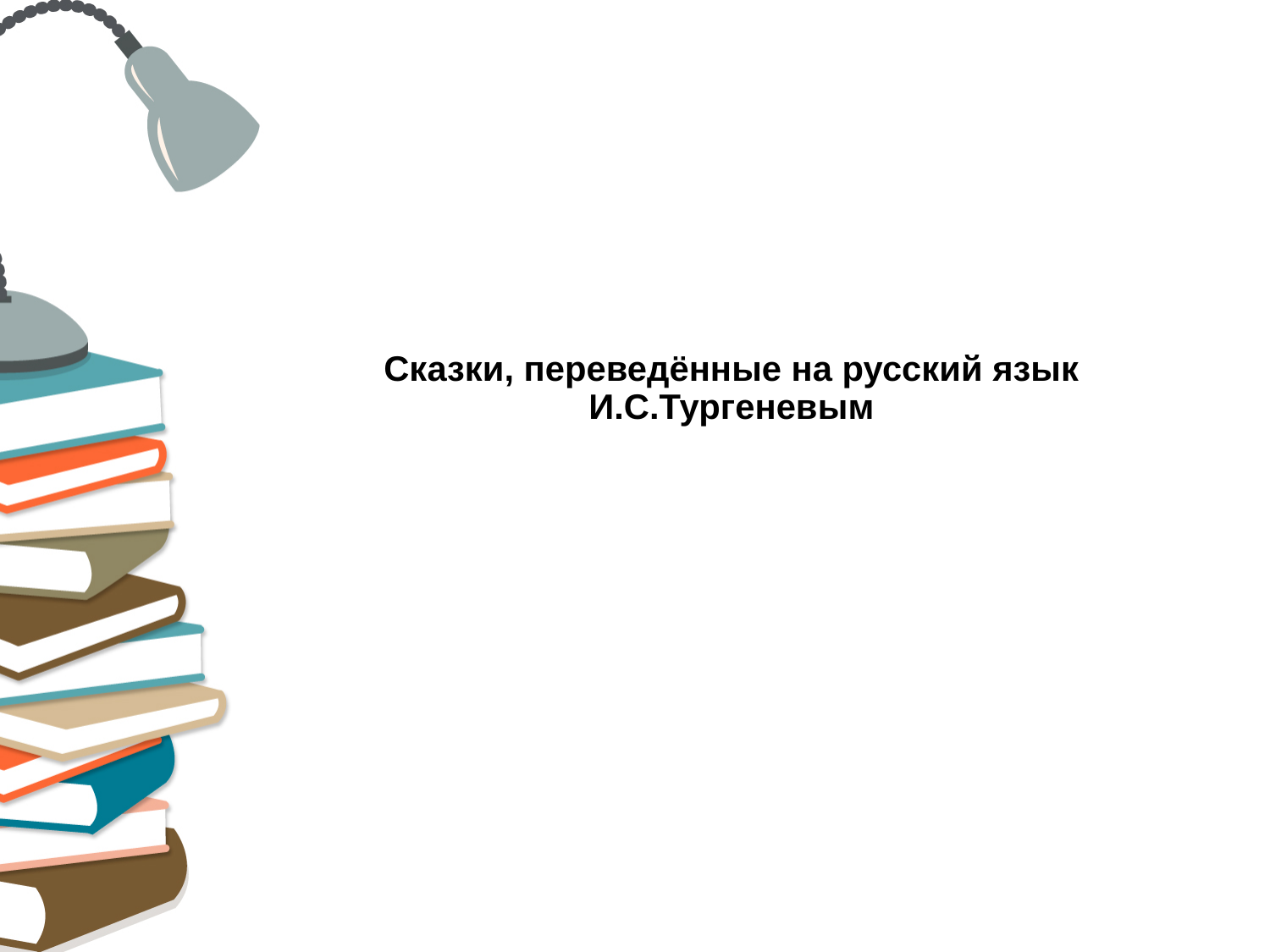

# Сказки, переведённые на русский язык И.С.Тургеневым